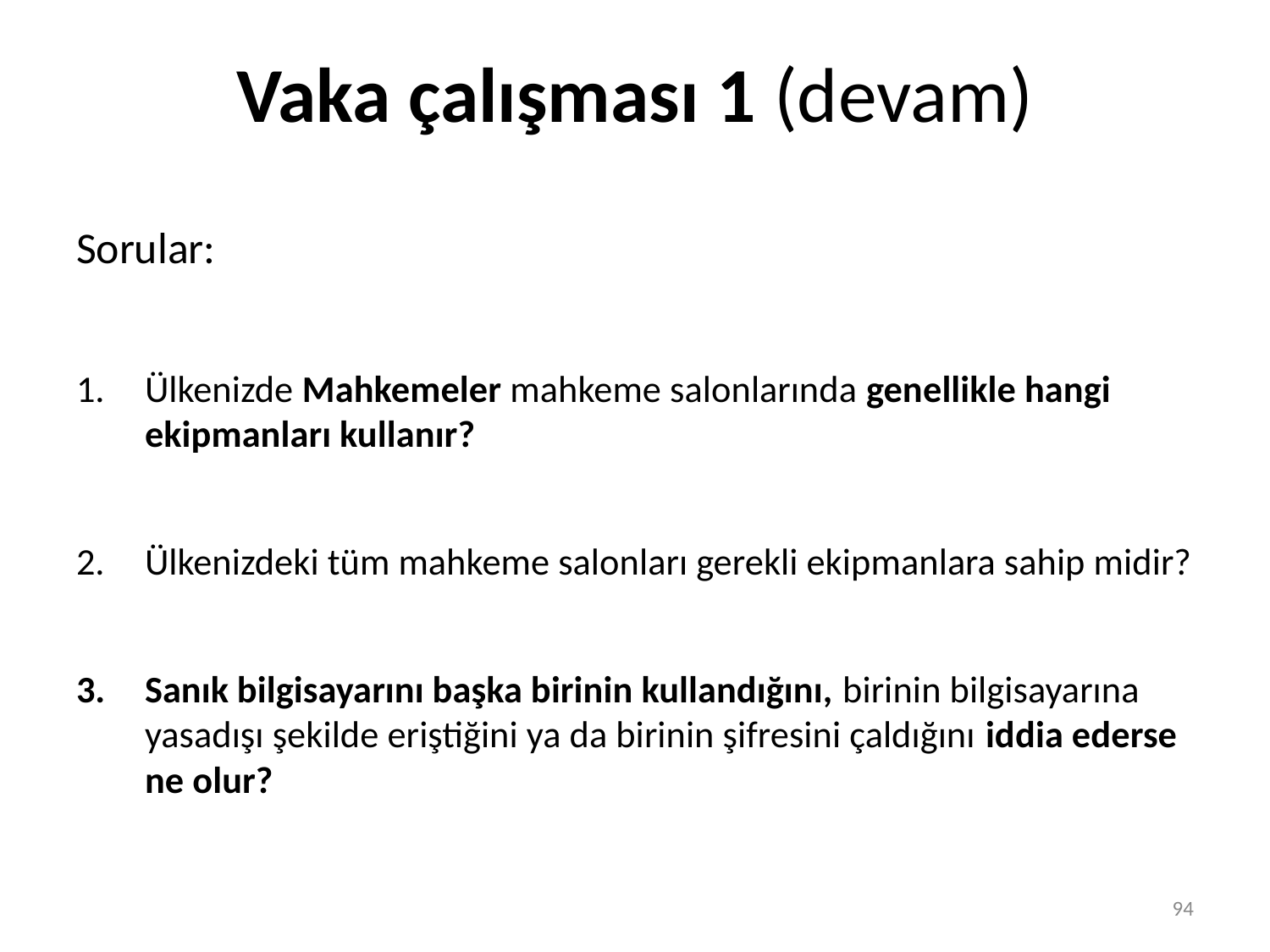

# Vaka çalışması 1 (devam)
Sorular:

Ülkenizde Mahkemeler mahkeme salonlarında genellikle hangi ekipmanları kullanır?

Ülkenizdeki tüm mahkeme salonları gerekli ekipmanlara sahip midir?

Sanık bilgisayarını başka birinin kullandığını, birinin bilgisayarına yasadışı şekilde eriştiğini ya da birinin şifresini çaldığını iddia ederse ne olur?
94